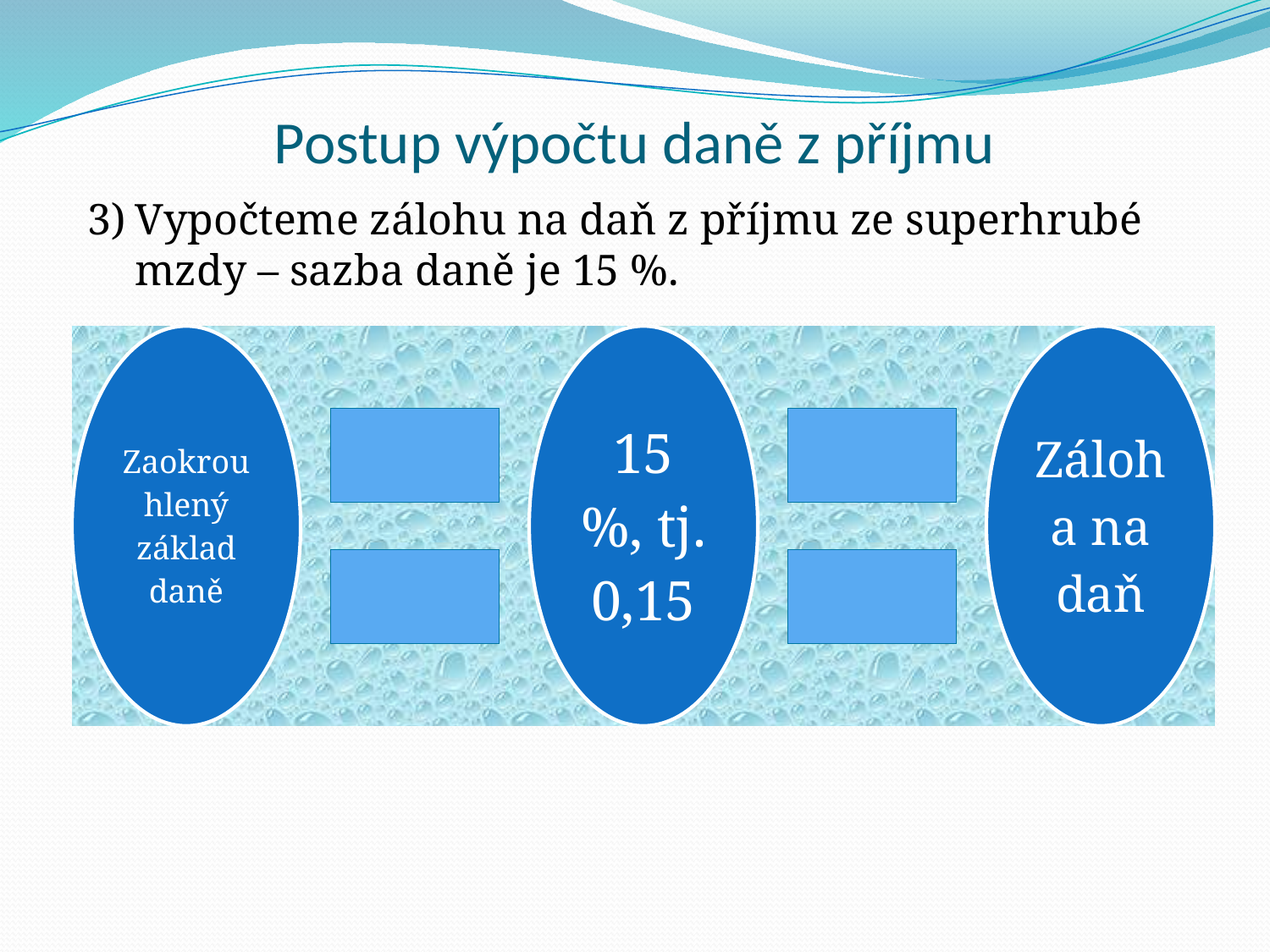

# Postup výpočtu daně z příjmu
Vypočteme zálohu na daň z příjmu ze superhrubé mzdy – sazba daně je 15 %.
Zaokrouhlený základ daně
15 %, tj. 0,15
Záloha na daň